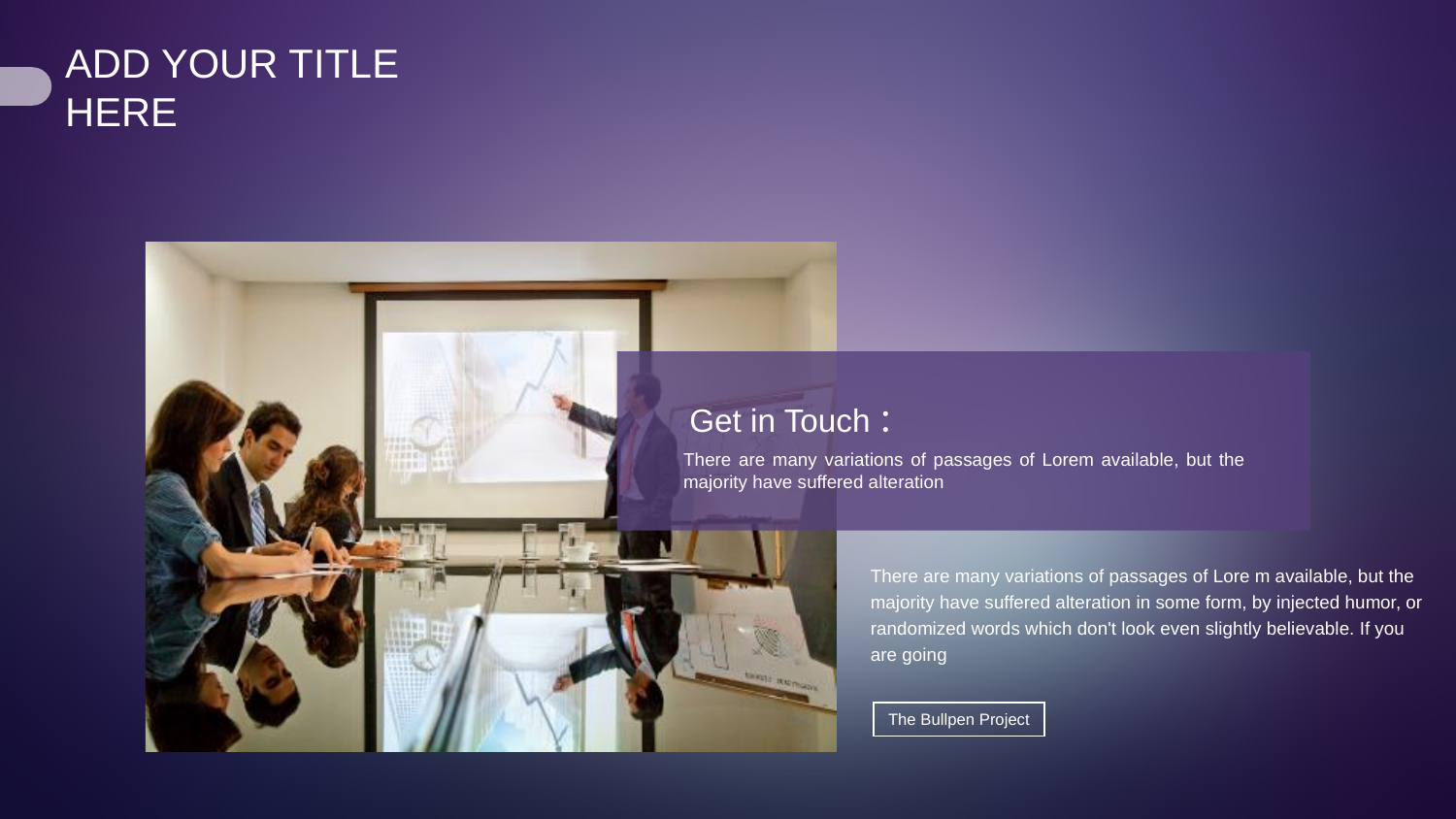

Get in Touch：
There are many variations of passages of Lorem available, but the majority have suffered alteration
There are many variations of passages of Lore m available, but the majority have suffered alteration in some form, by injected humor, or randomized words which don't look even slightly believable. If you are going
The Bullpen Project